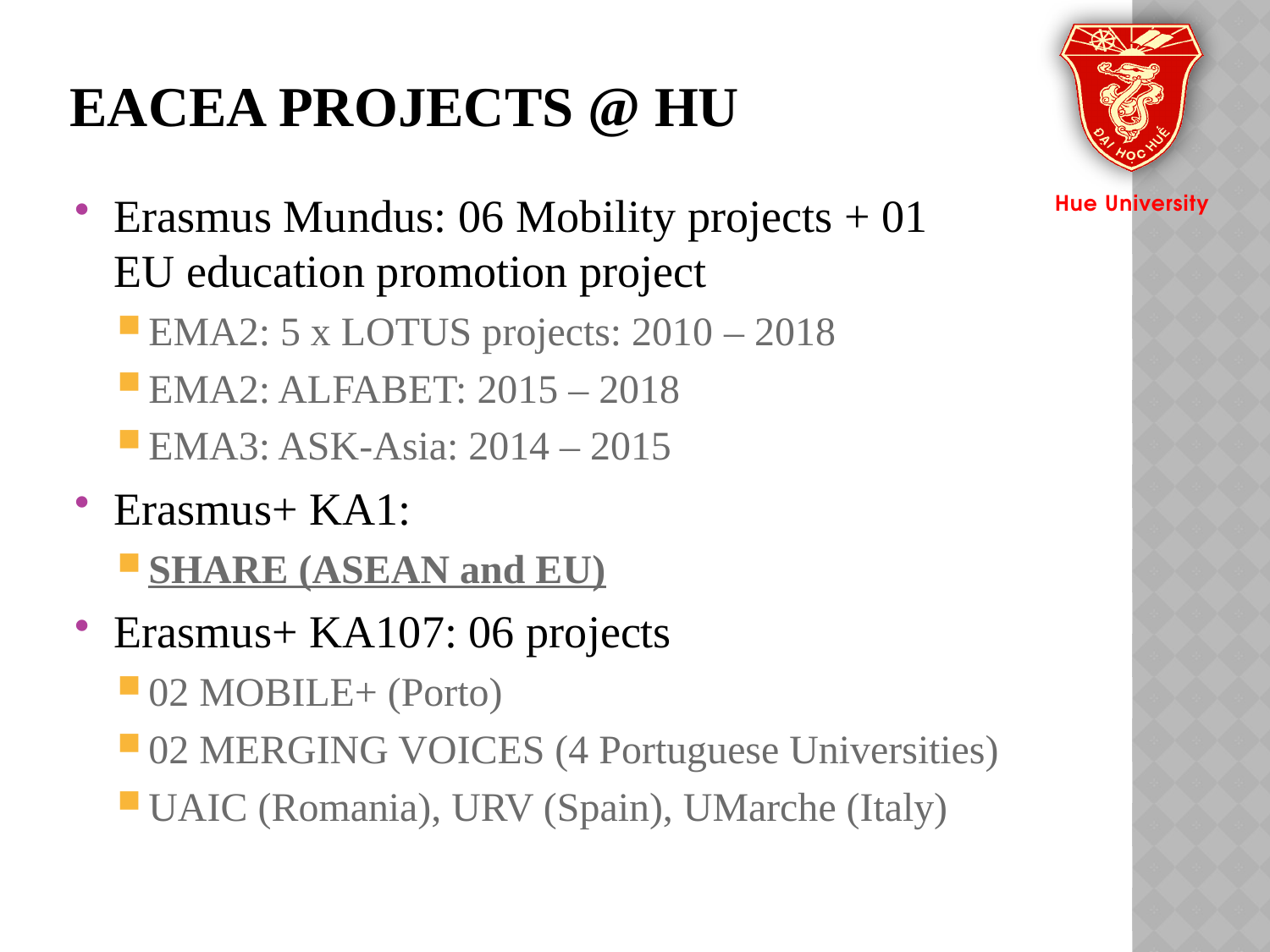

# EACEA Projects @ HU
Erasmus Mundus: 06 Mobility projects + 01
EU education promotion project
EMA2: 5 x LOTUS projects: 2010 – 2018
EMA2: ALFABET: 2015 – 2018
EMA3: ASK-Asia: 2014 – 2015
Erasmus+ KA1:
SHARE (ASEAN and EU)
Erasmus+ KA107: 06 projects
02 MOBILE+ (Porto)
02 MERGING VOICES (4 Portuguese Universities)
UAIC (Romania), URV (Spain), UMarche (Italy)